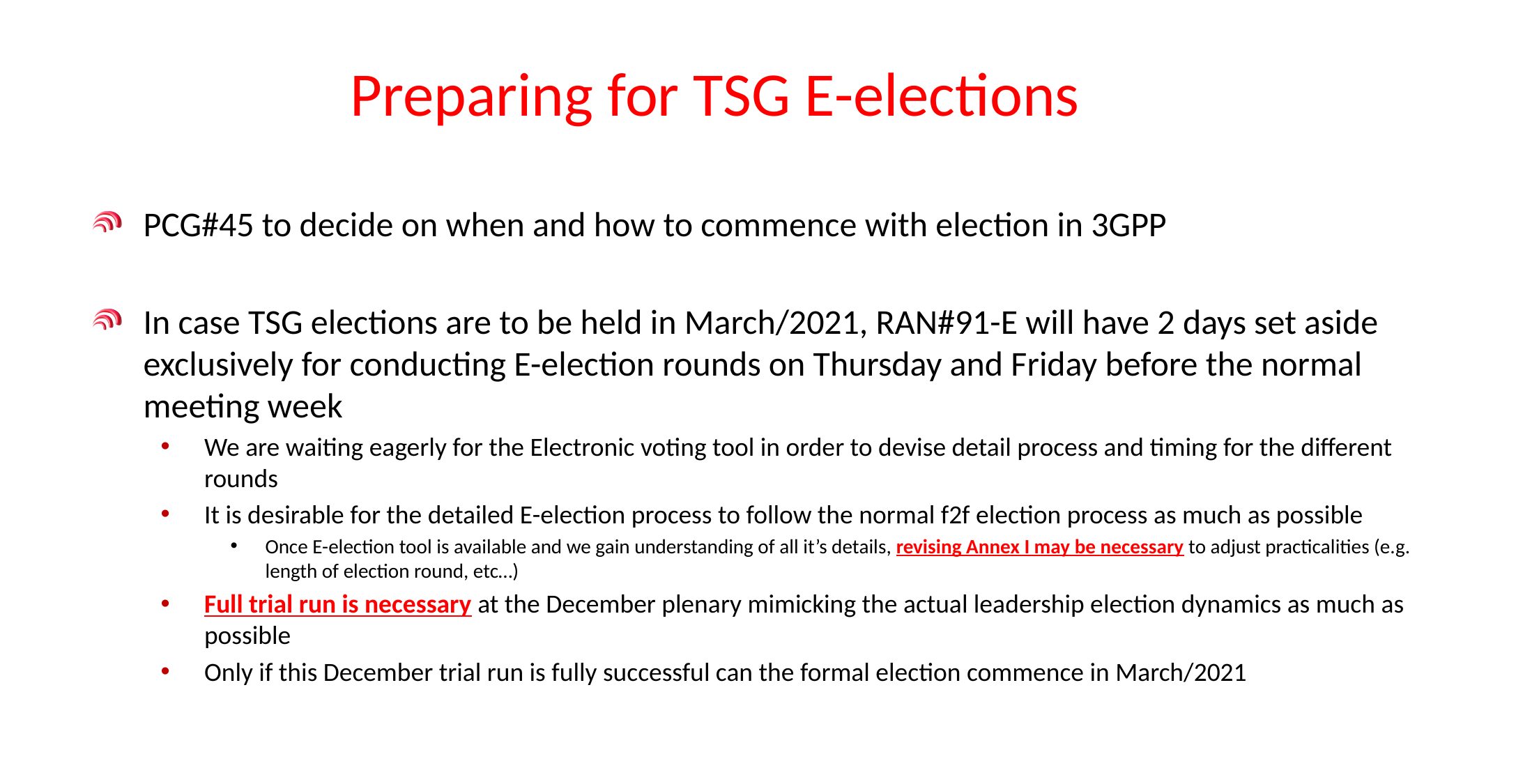

# Preparing for TSG E-elections

PCG#45 to decide on when and how to commence with election in 3GPP

In case TSG elections are to be held in March/2021, RAN#91-E will have 2 days set aside exclusively for conducting E-election rounds on Thursday and Friday before the normal meeting week
We are waiting eagerly for the Electronic voting tool in order to devise detail process and timing for the different rounds
It is desirable for the detailed E-election process to follow the normal f2f election process as much as possible
Once E-election tool is available and we gain understanding of all it’s details, revising Annex I may be necessary to adjust practicalities (e.g. length of election round, etc…)
Full trial run is necessary at the December plenary mimicking the actual leadership election dynamics as much as possible
Only if this December trial run is fully successful can the formal election commence in March/2021